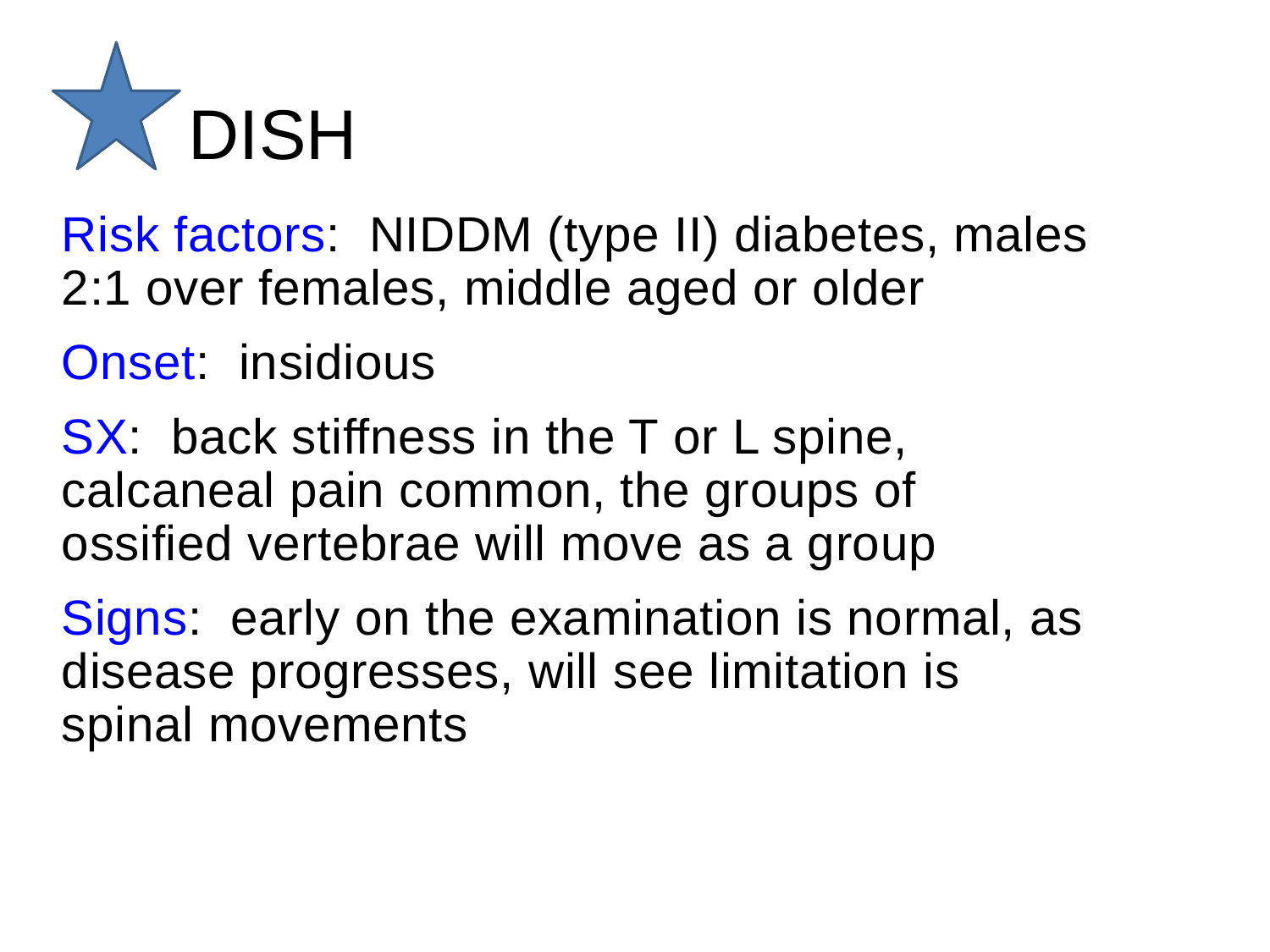

# DISH

Risk factors:  NIDDM (type II) diabetes, males 2:1 over females, middle aged or older
Onset:  insidious
SX:  back stiffness in the T or L spine, calcaneal pain common, the groups of ossified vertebrae will move as a group
Signs:  early on the examination is normal, as disease progresses, will see limitation is spinal movements